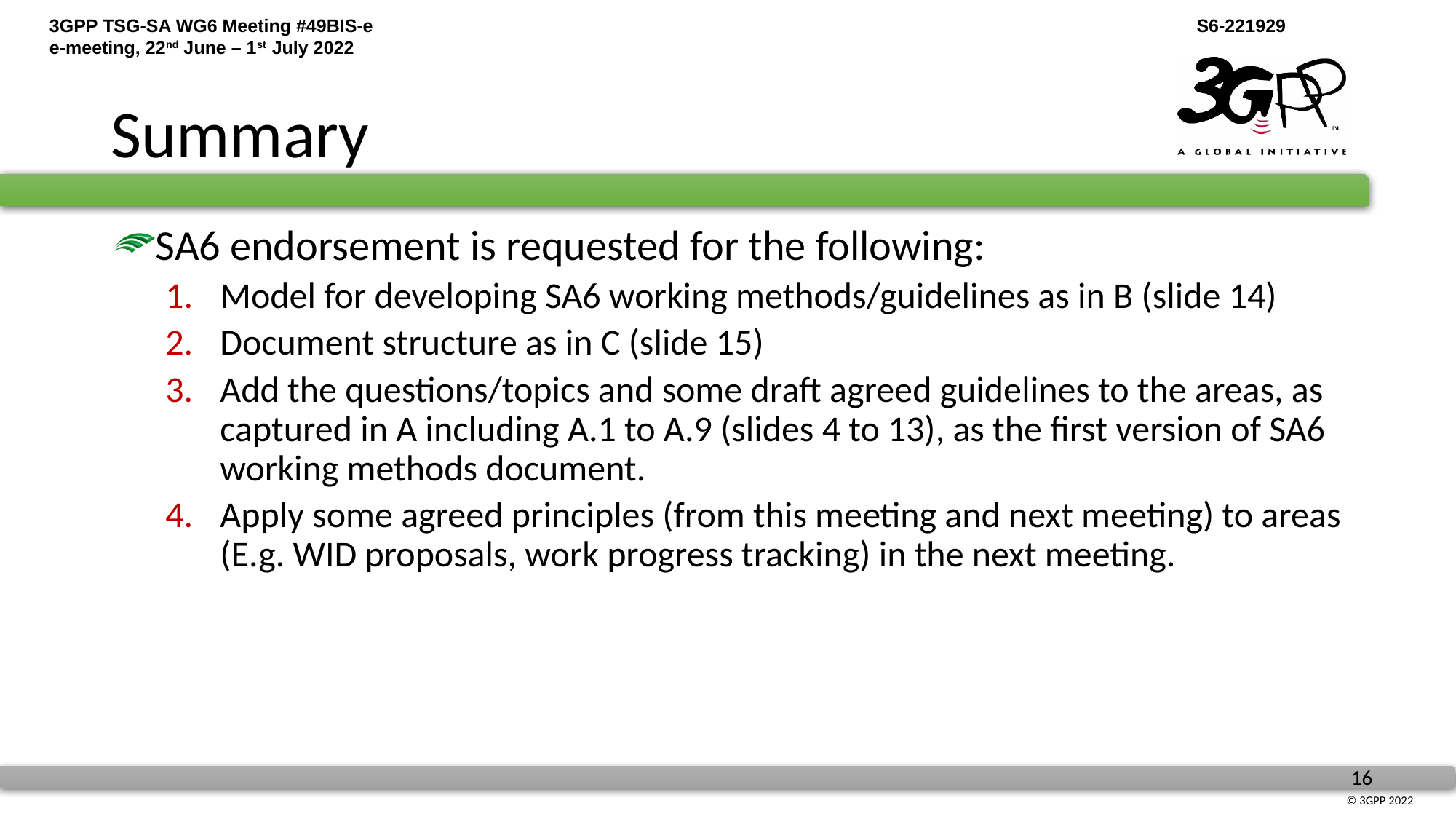

# Summary
SA6 endorsement is requested for the following:
Model for developing SA6 working methods/guidelines as in B (slide 14)
Document structure as in C (slide 15)
Add the questions/topics and some draft agreed guidelines to the areas, as captured in A including A.1 to A.9 (slides 4 to 13), as the first version of SA6 working methods document.
Apply some agreed principles (from this meeting and next meeting) to areas (E.g. WID proposals, work progress tracking) in the next meeting.